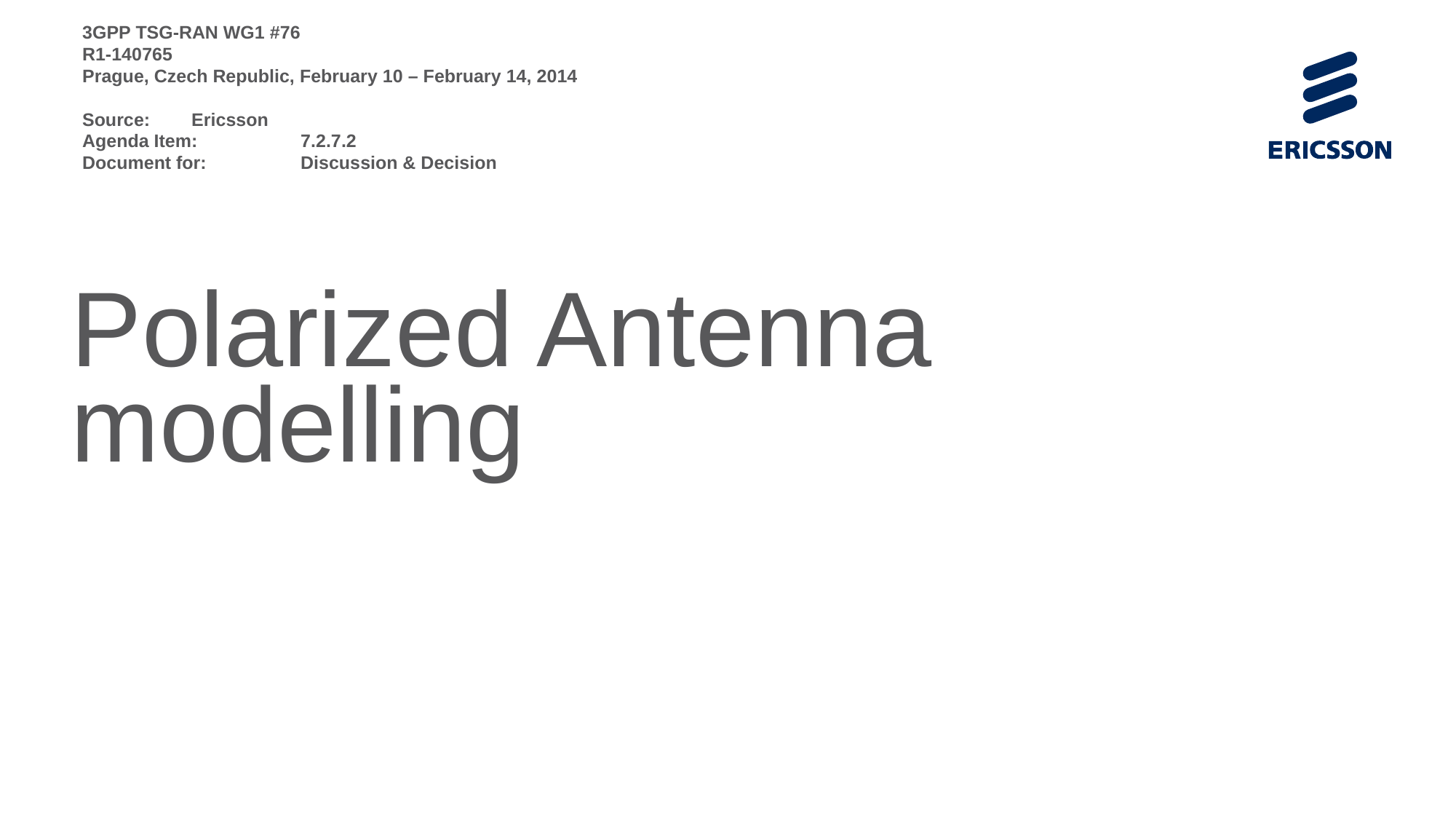

3GPP TSG-RAN WG1 #76				                                                                                            R1-140765
Prague, Czech Republic, February 10 – February 14, 2014
Source: 	Ericsson
Agenda Item:	7.2.7.2
Document for:	Discussion & Decision
# Polarized Antenna modelling